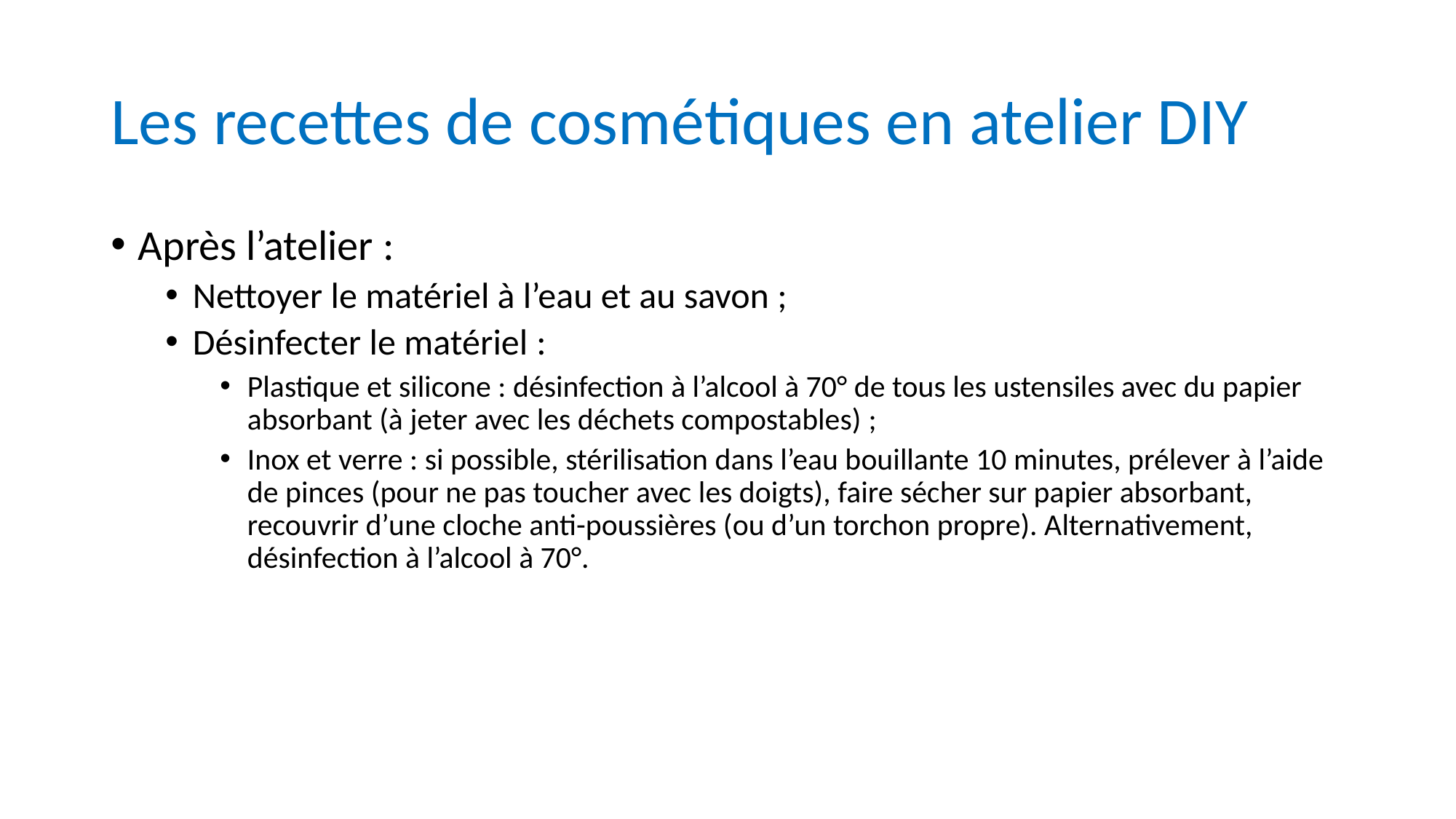

# Les recettes de cosmétiques en atelier DIY
Après l’atelier :
Nettoyer le matériel à l’eau et au savon ;
Désinfecter le matériel :
Plastique et silicone : désinfection à l’alcool à 70° de tous les ustensiles avec du papier absorbant (à jeter avec les déchets compostables) ;
Inox et verre : si possible, stérilisation dans l’eau bouillante 10 minutes, prélever à l’aide de pinces (pour ne pas toucher avec les doigts), faire sécher sur papier absorbant, recouvrir d’une cloche anti-poussières (ou d’un torchon propre). Alternativement, désinfection à l’alcool à 70°.